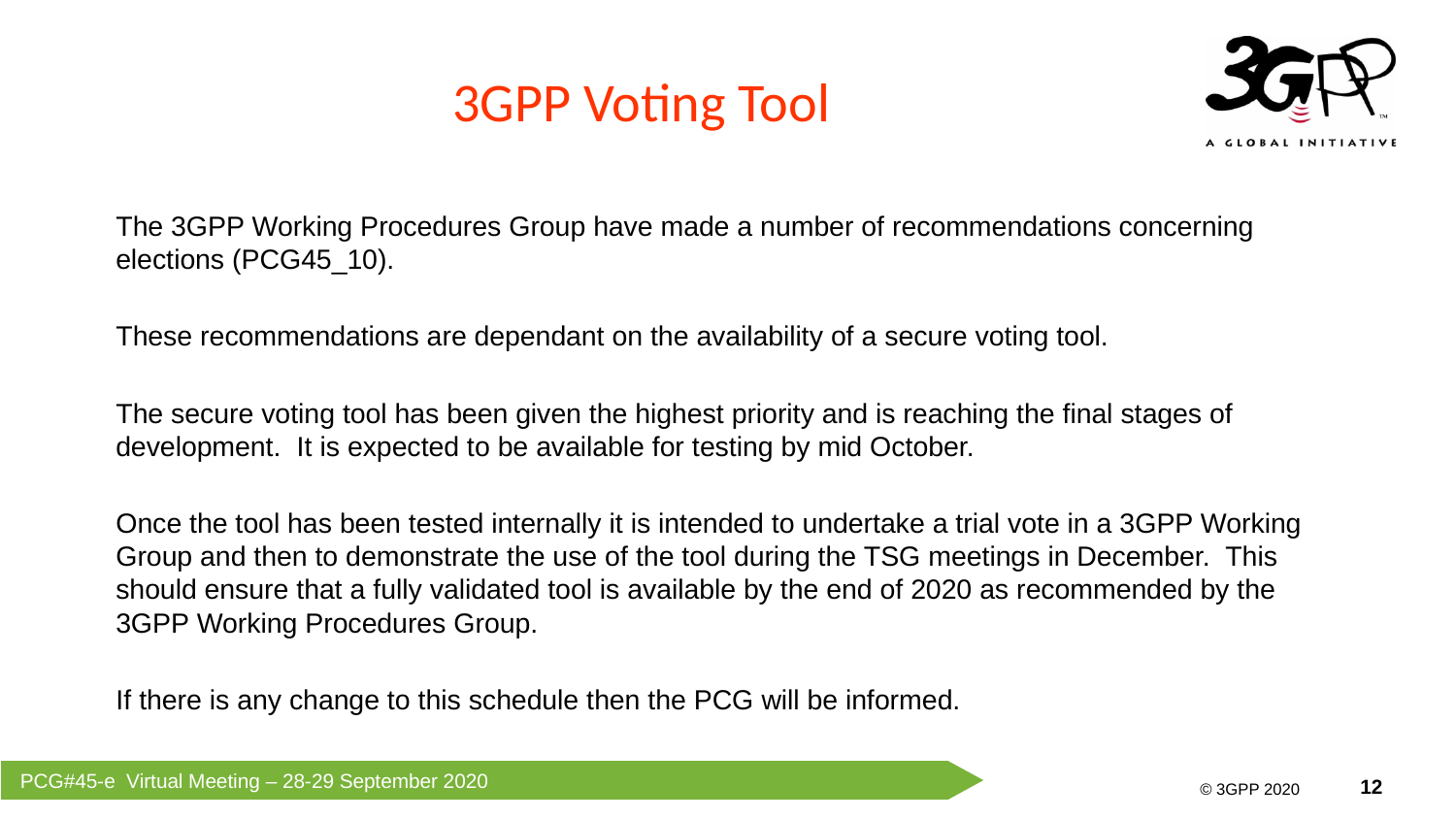

# 3GPP Voting Tool

The 3GPP Working Procedures Group have made a number of recommendations concerning elections (PCG45_10).

These recommendations are dependant on the availability of a secure voting tool.

The secure voting tool has been given the highest priority and is reaching the final stages of development.  It is expected to be available for testing by mid October.

Once the tool has been tested internally it is intended to undertake a trial vote in a 3GPP Working Group and then to demonstrate the use of the tool during the TSG meetings in December.  This should ensure that a fully validated tool is available by the end of 2020 as recommended by the 3GPP Working Procedures Group.

If there is any change to this schedule then the PCG will be informed.